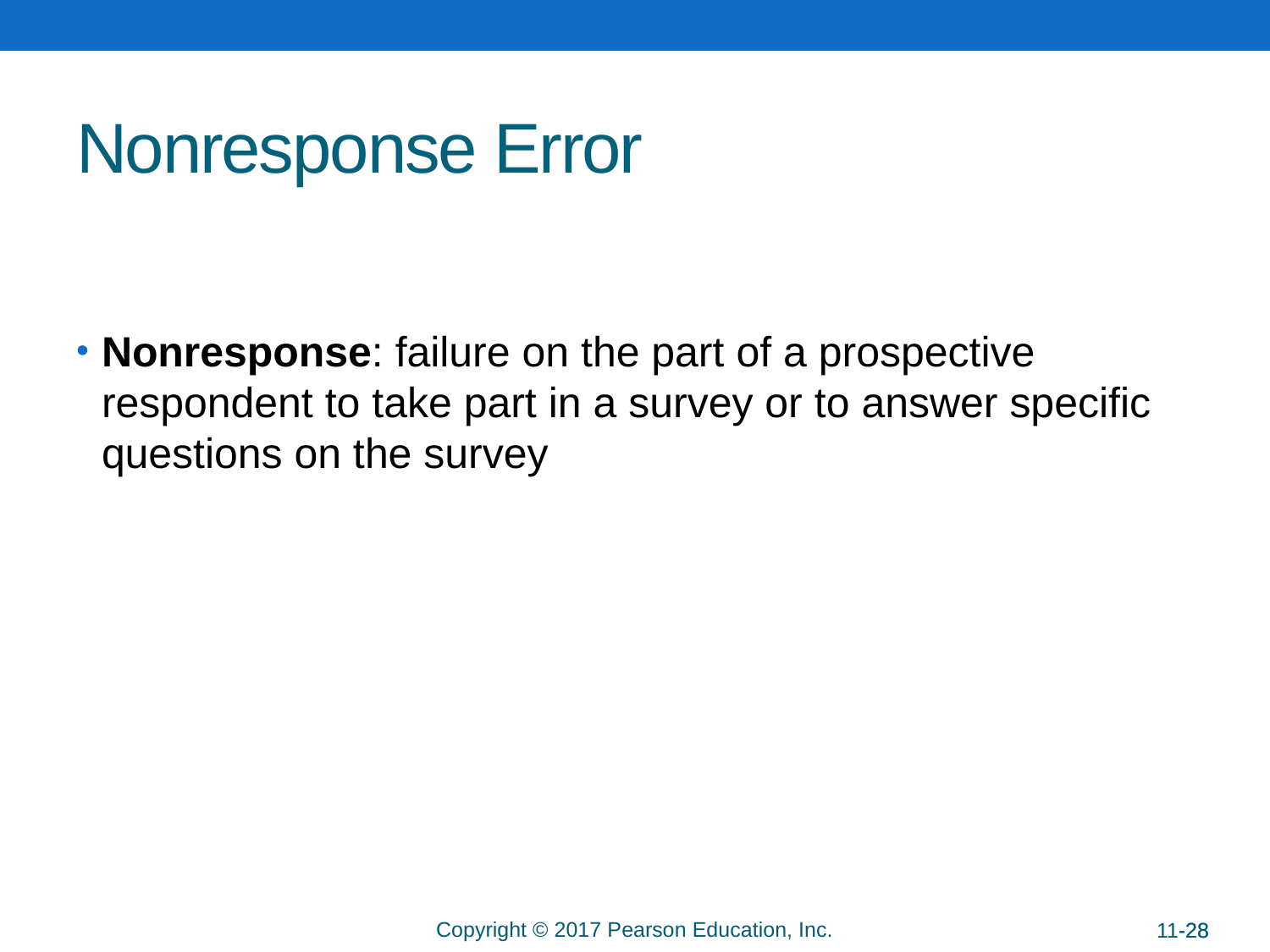

# Nonresponse Error
Nonresponse: failure on the part of a prospective respondent to take part in a survey or to answer specific questions on the survey